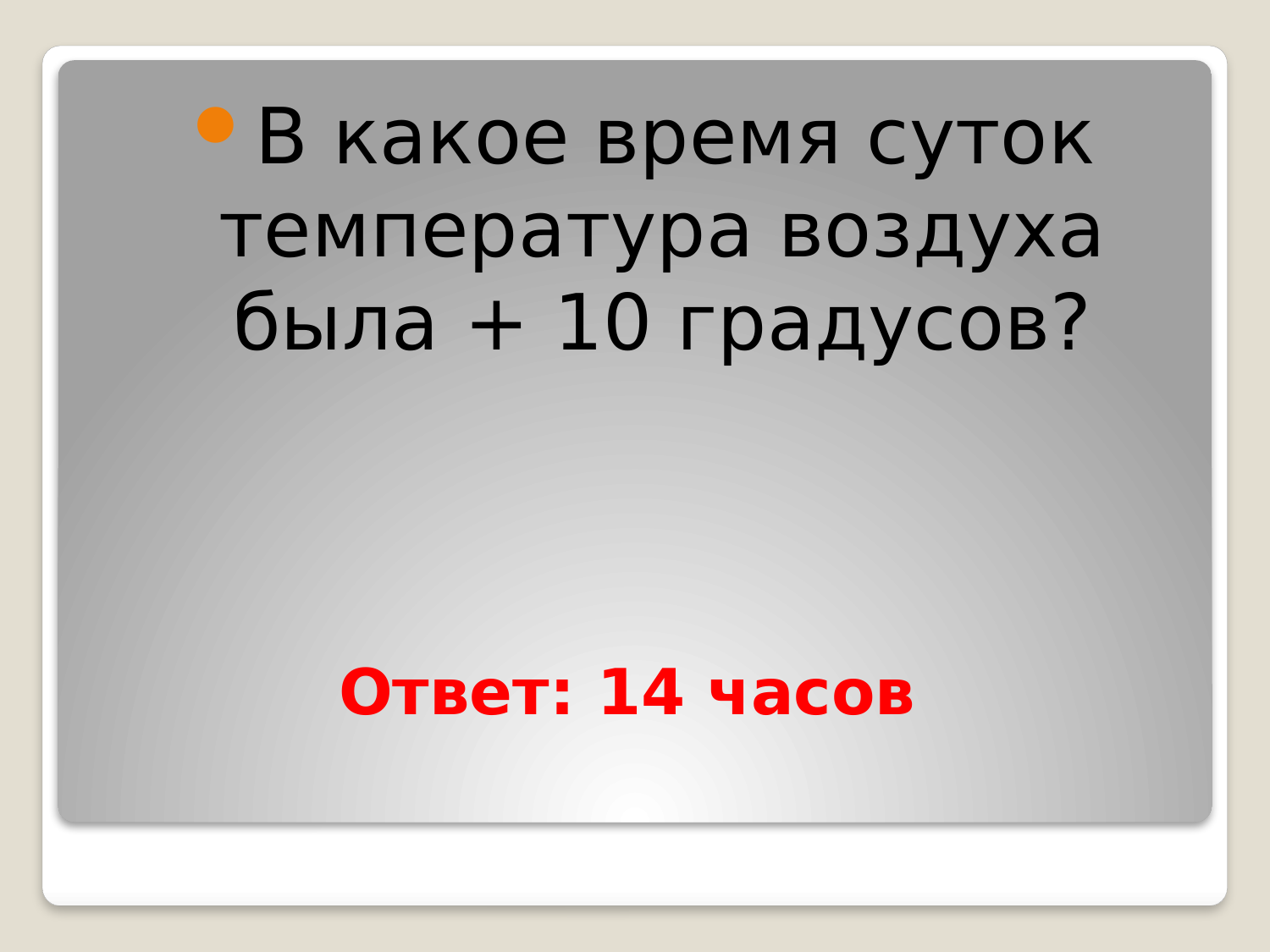

В какое время суток температура воздуха была + 10 градусов?

# Ответ: 14 часов